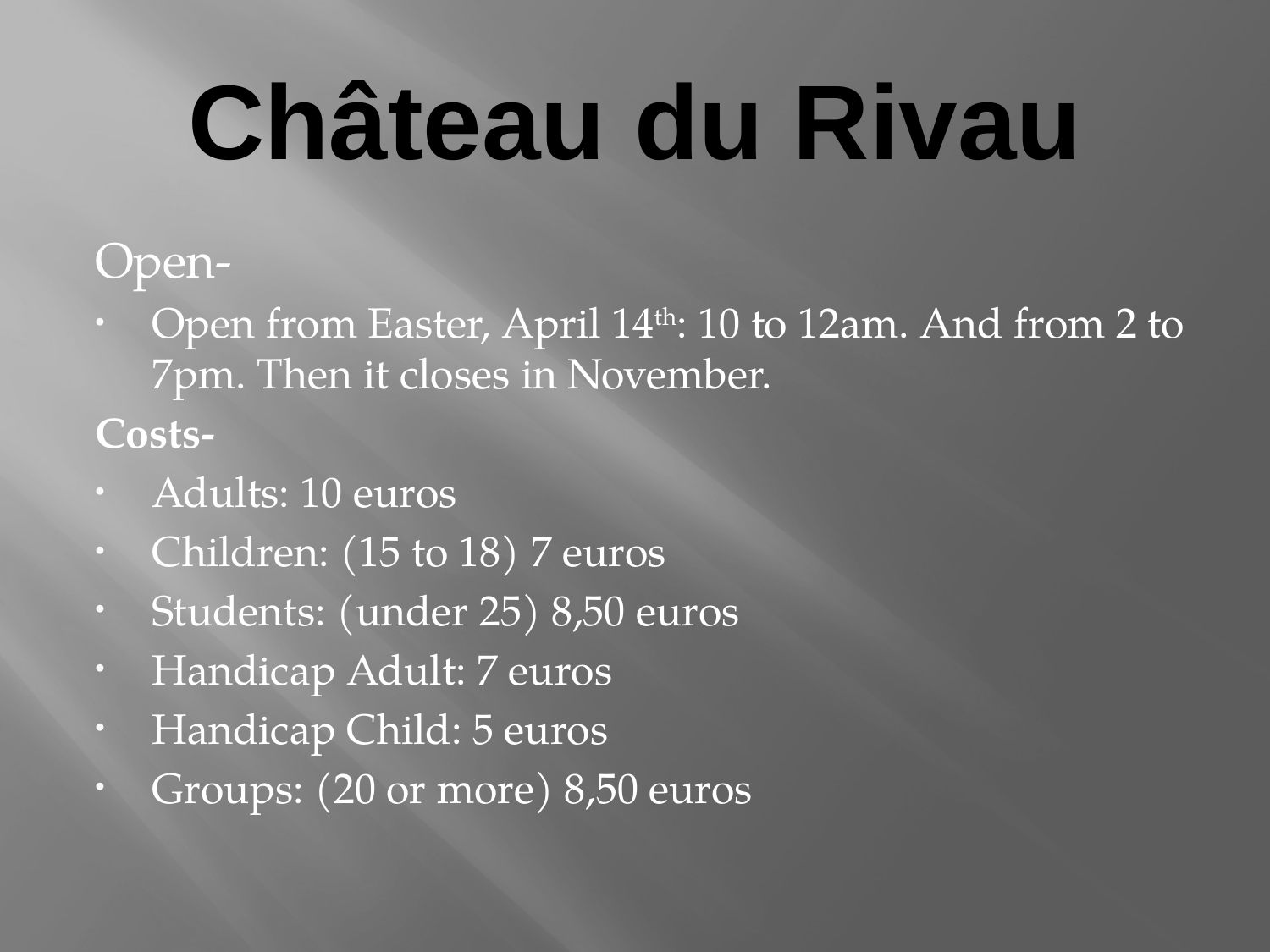

# Château du Rivau
Open-
Open from Easter, April 14th: 10 to 12am. And from 2 to 7pm. Then it closes in November.
Costs-
Adults: 10 euros
Children: (15 to 18) 7 euros
Students: (under 25) 8,50 euros
Handicap Adult: 7 euros
Handicap Child: 5 euros
Groups: (20 or more) 8,50 euros